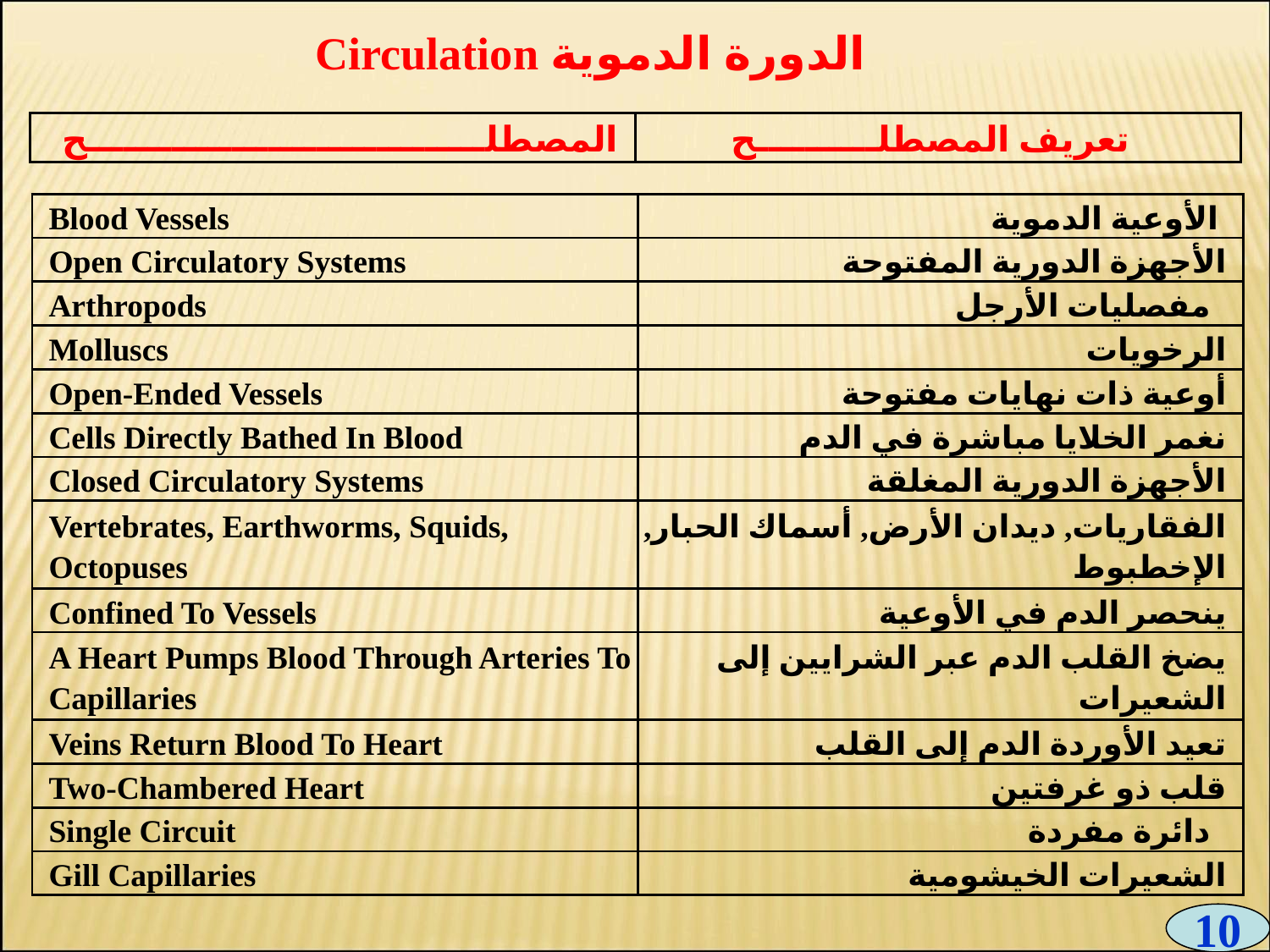

Circulation الدورة الدموية
| المصطلـــــــــــــــــــــــــــــــــح | تعريف المصطلــــــــــح |
| --- | --- |
| Blood Vessels | الأوعية الدموية |
| --- | --- |
| Open Circulatory Systems | الأجهزة الدورية المفتوحة |
| Arthropods | مفصليات الأرجل |
| Molluscs | الرخويات |
| Open-Ended Vessels | أوعية ذات نهايات مفتوحة |
| Cells Directly Bathed In Blood | نغمر الخلايا مباشرة في الدم |
| Closed Circulatory Systems | الأجهزة الدورية المغلقة |
| Vertebrates, Earthworms, Squids, Octopuses | الفقاريات, ديدان الأرض, أسماك الحبار, الإخطبوط |
| Confined To Vessels | ينحصر الدم في الأوعية |
| A Heart Pumps Blood Through Arteries To Capillaries | يضخ القلب الدم عبر الشرايين إلى الشعيرات |
| Veins Return Blood To Heart | تعيد الأوردة الدم إلى القلب |
| Two-Chambered Heart | قلب ذو غرفتين |
| Single Circuit | دائرة مفردة |
| Gill Capillaries | الشعيرات الخيشومية |
10